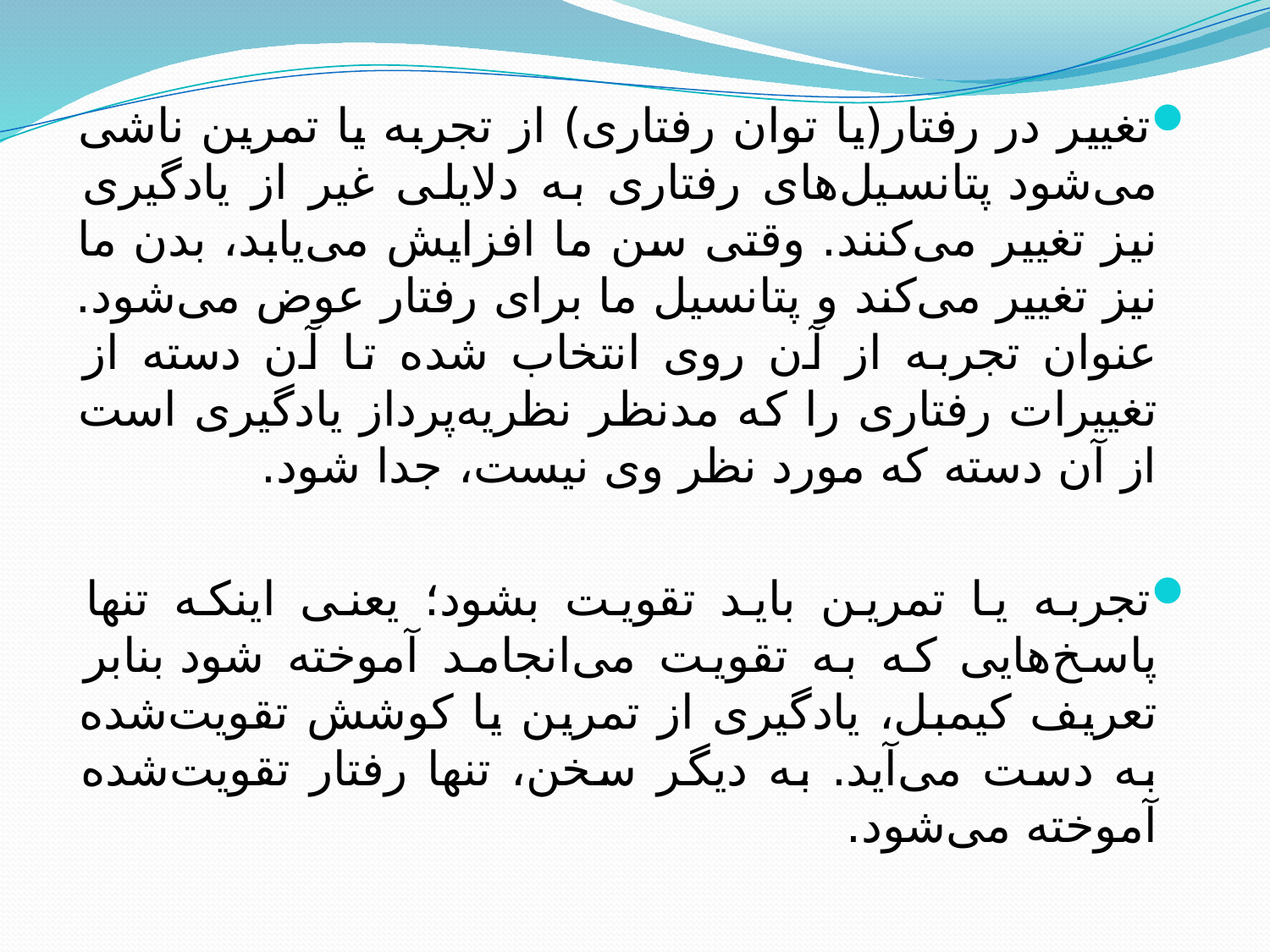

تغییر در رفتار(یا توان رفتاری) از تجربه یا تمرین ناشی می‌شود پتانسیل‌های رفتاری به دلایلی غیر از یادگیری نیز تغییر می‌کنند. وقتی سن ما افزایش می‌یابد، بدن ما نیز تغییر می‌کند و پتانسیل ما برای رفتار عوض می‌شود. عنوان تجربه از آن روی انتخاب شده تا آن دسته از تغییرات رفتاری را که مدنظر نظریه‌پرداز یادگیری است از آن دسته که مورد نظر وی نیست، جدا شود.

تجربه یا تمرین باید تقویت بشود؛ یعنی اینکه تنها پاسخ‌هایی که به تقویت می‌انجامد آموخته شود بنابر تعریف کیمبل، یادگیری از تمرین یا کوشش تقویت‌شده به دست ‌می‌آید. به دیگر سخن، تنها رفتار تقویت‌شده آموخته می‌شود.